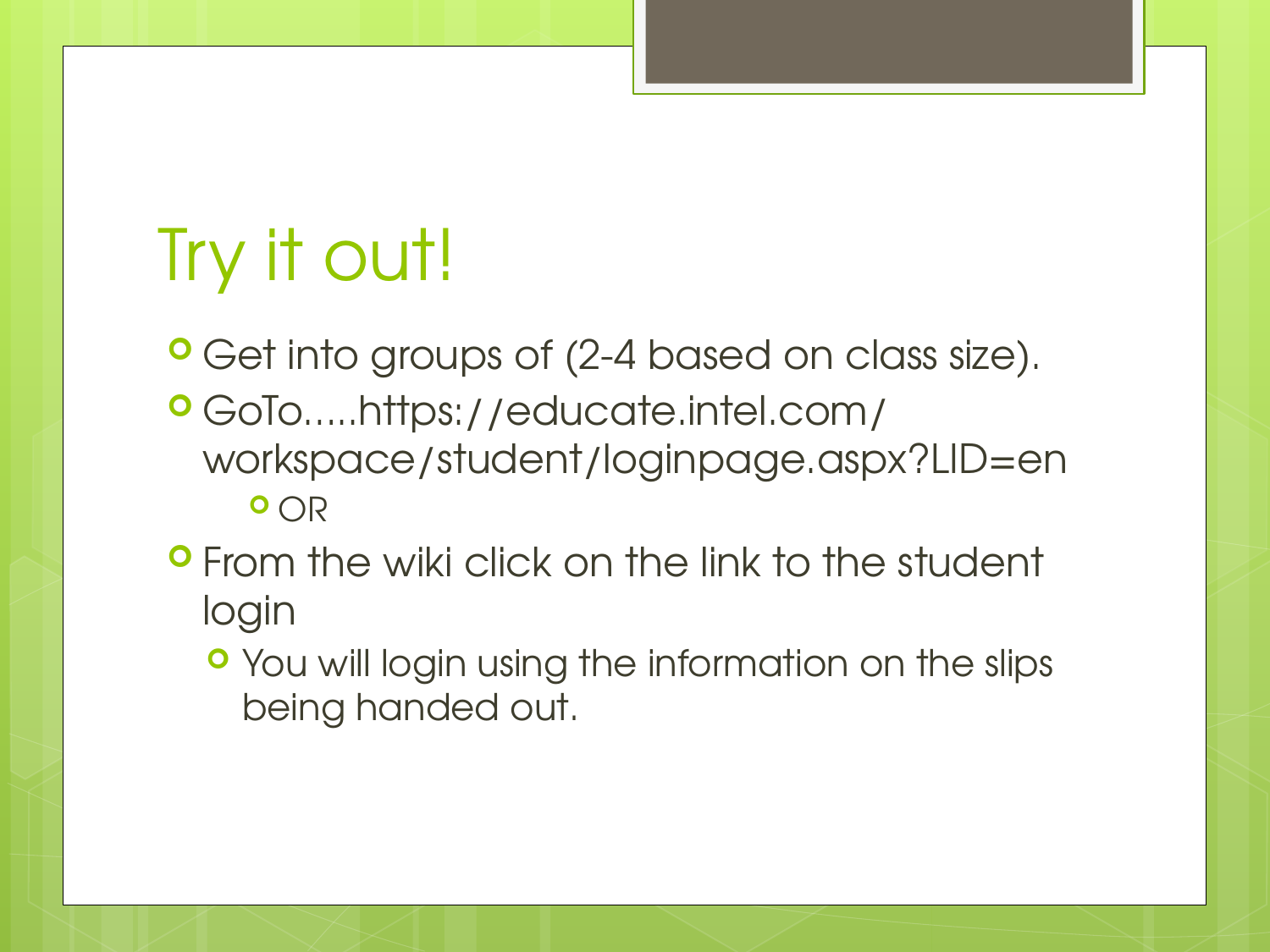

# Try it out!
Get into groups of (2-4 based on class size).
GoTo…..https://educate.intel.com/workspace/student/loginpage.aspx?LID=en
OR
From the wiki click on the link to the student login
You will login using the information on the slips being handed out.